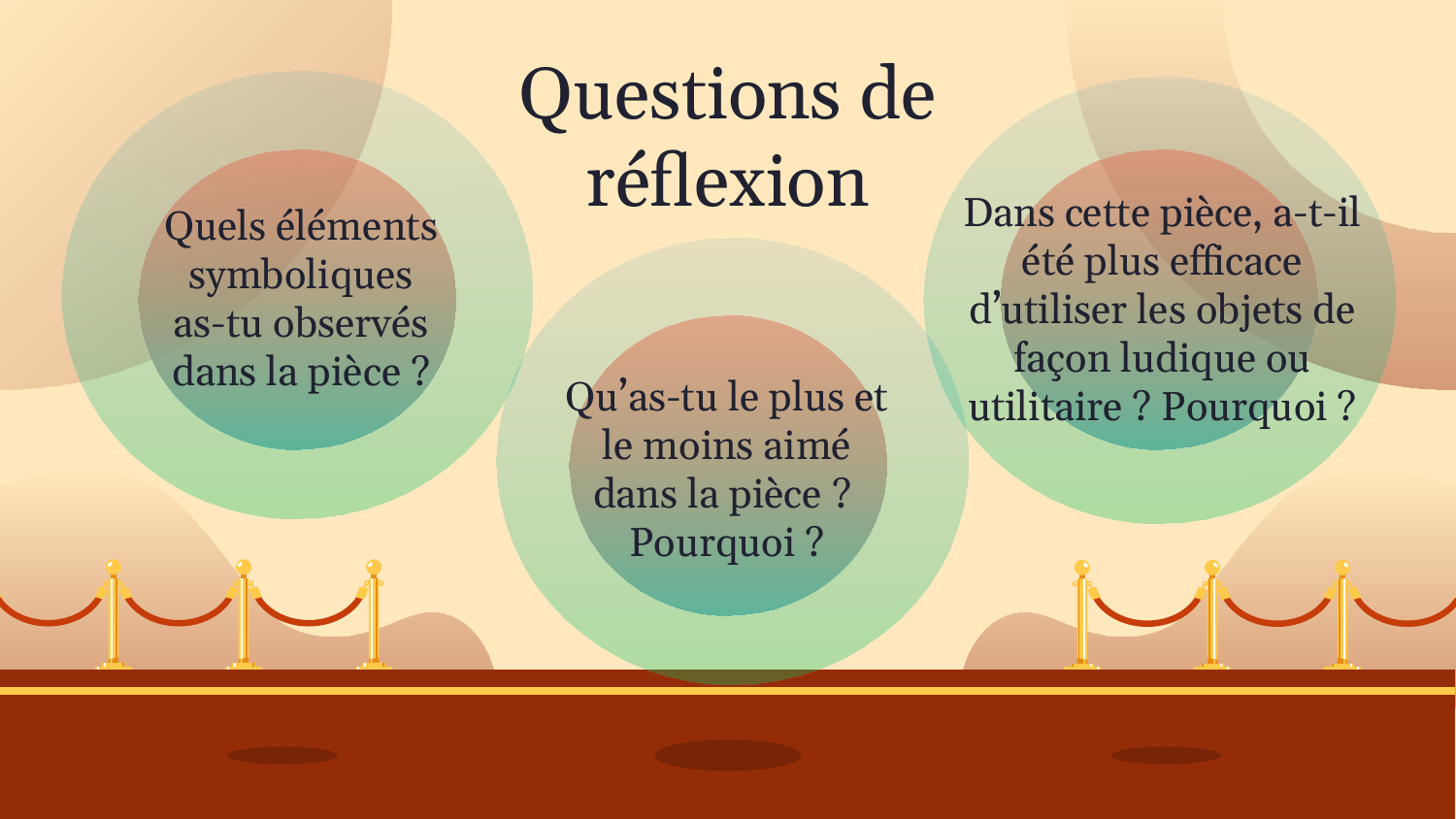

# Questions de réflexion

Dans cette pièce, a-t-il été plus efficace d’utiliser les objets de façon ludique ou utilitaire ? Pourquoi ?
Quels éléments symboliques as-tu observés dans la pièce ?

Qu’as-tu le plus et le moins aimé dans la pièce ?
Pourquoi ?